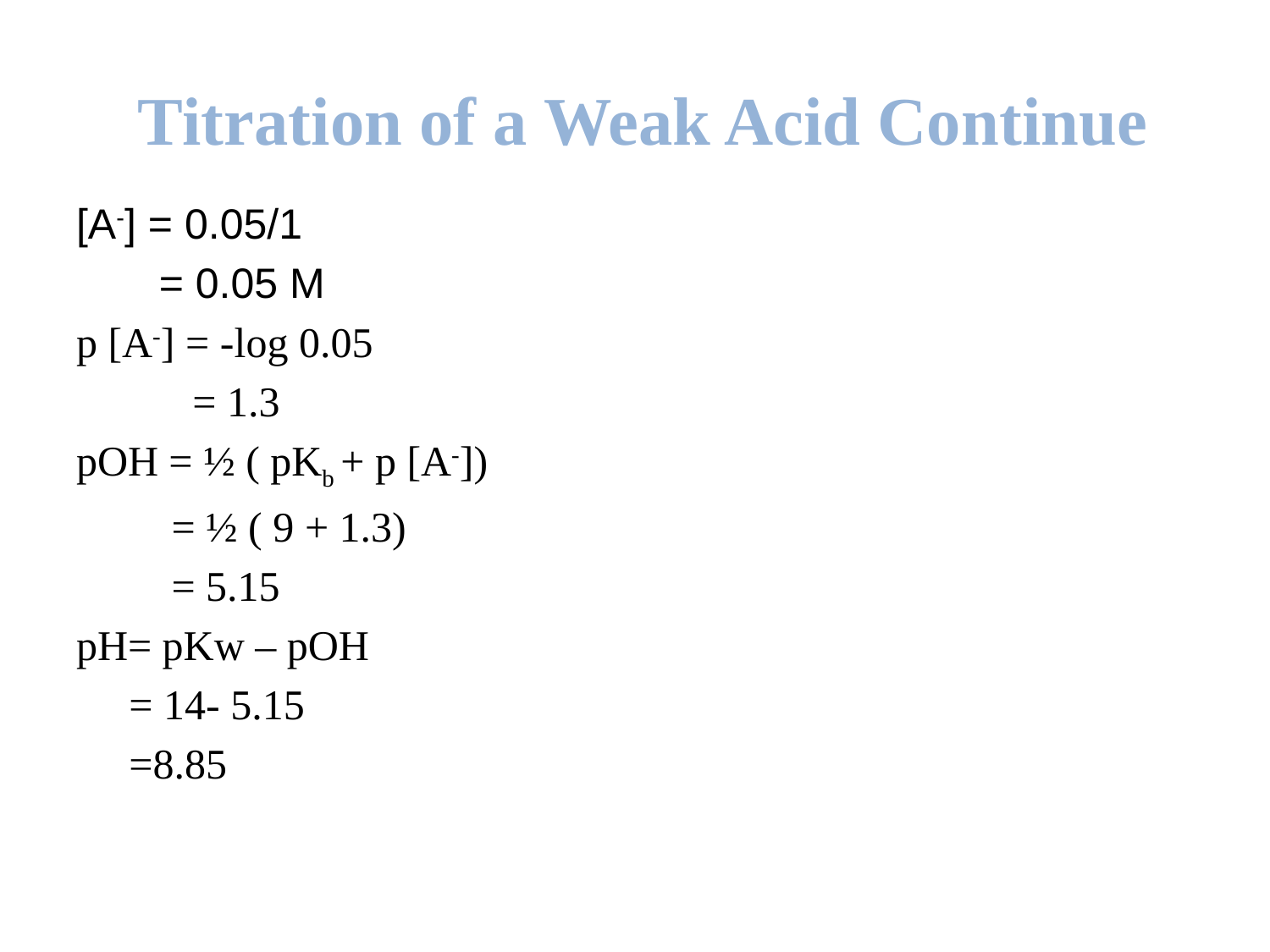

# Titration of a Weak Acid Continue
[A-] = 0.05/1
       = 0.05 M
p [A-] = -log 0.05
           = 1.3
pOH = ½ ( pKb + p [A-])
         = ½ ( 9 + 1.3)
         = 5.15
pH= pKw – pOH
     = 14- 5.15
     =8.85